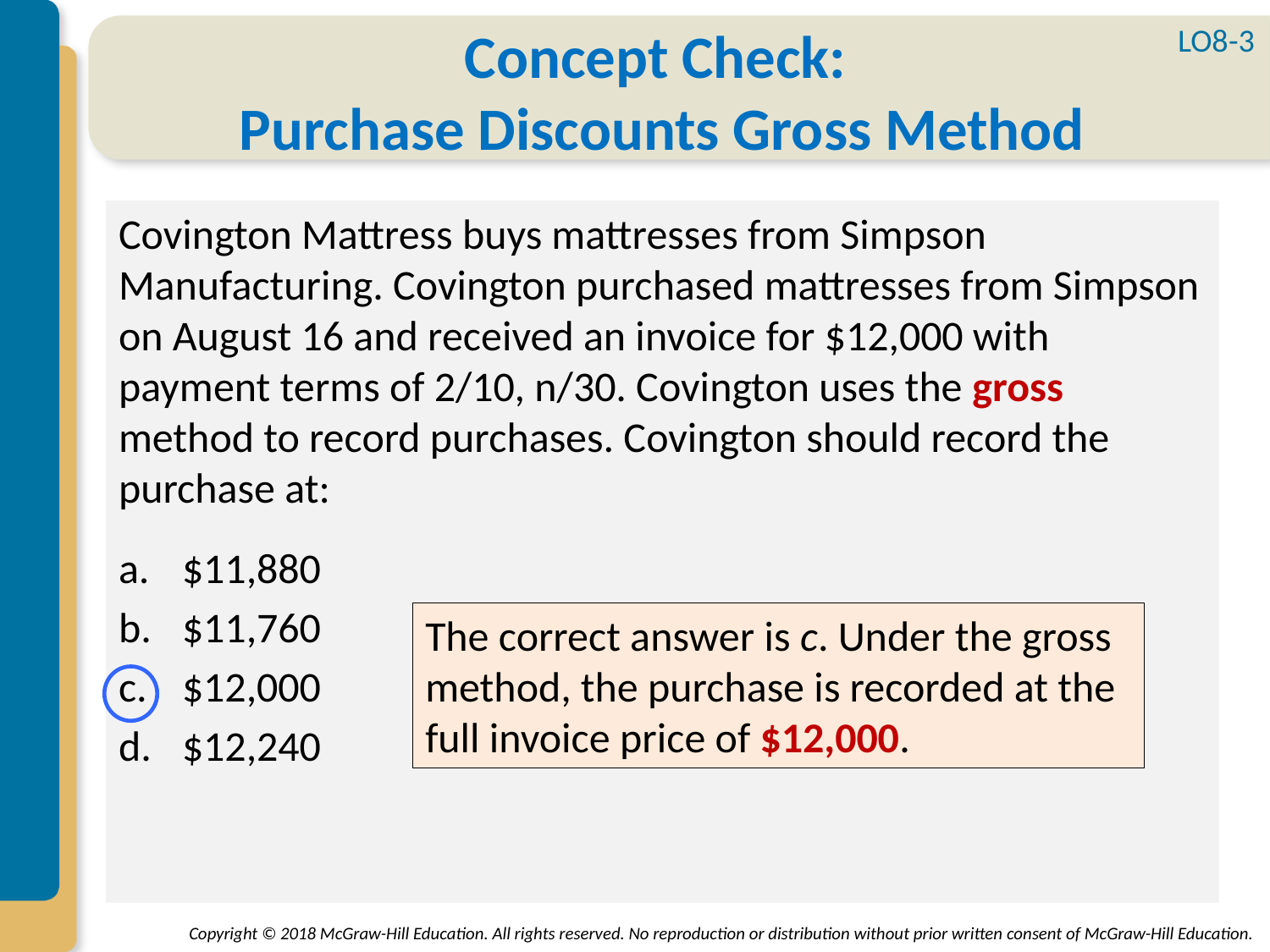

LO8-3
# Concept Check: Purchase Discounts Gross Method
Covington Mattress buys mattresses from Simpson Manufacturing. Covington purchased mattresses from Simpson on August 16 and received an invoice for $12,000 with payment terms of 2/10, n/30. Covington uses the gross method to record purchases. Covington should record the purchase at:
$11,880
$11,760
$12,000
$12,240

The correct answer is c. Under the gross method, the purchase is recorded at the full invoice price of $12,000.